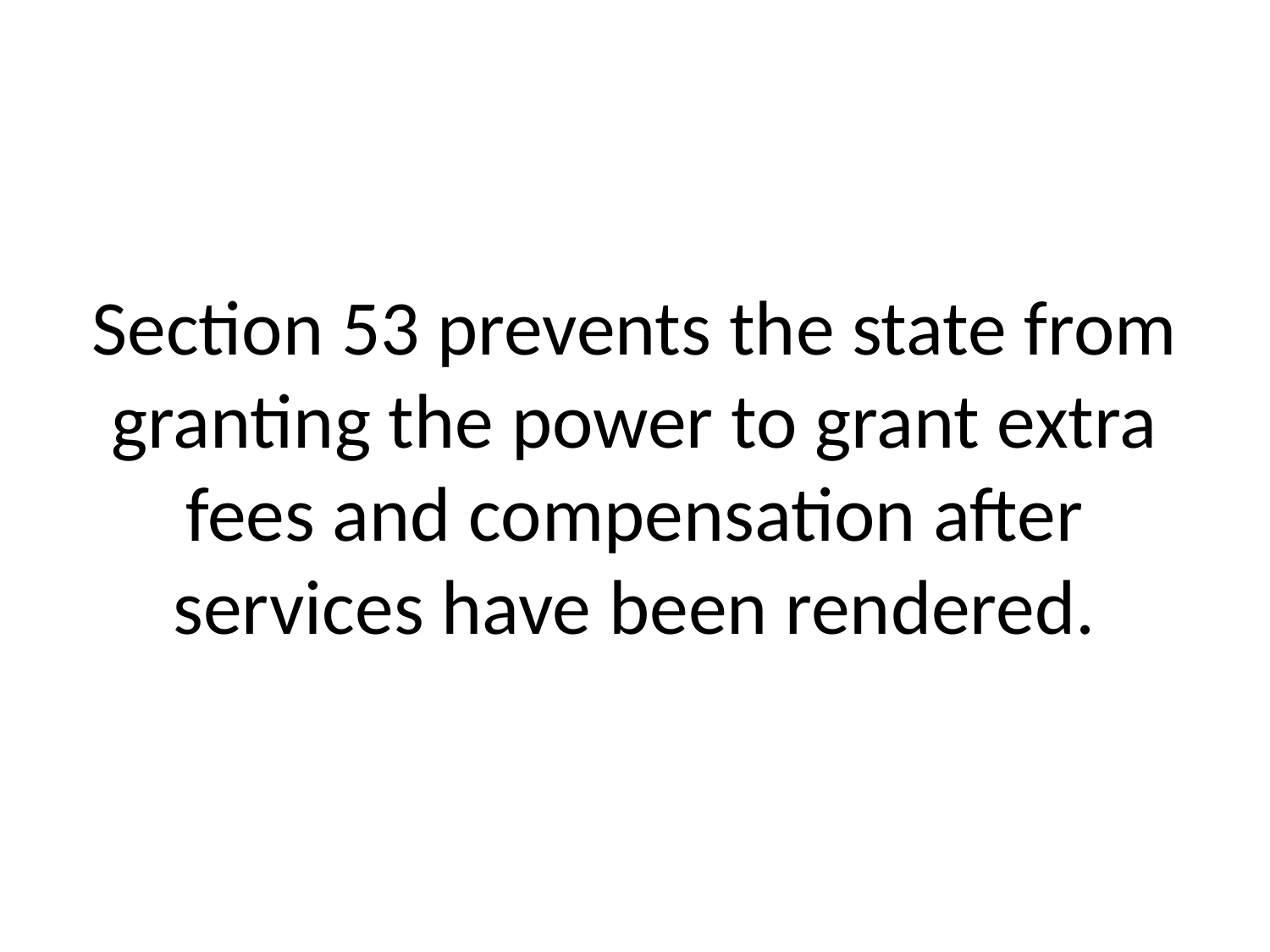

# Section 53 prevents the state from granting the power to grant extra fees and compensation after services have been rendered.